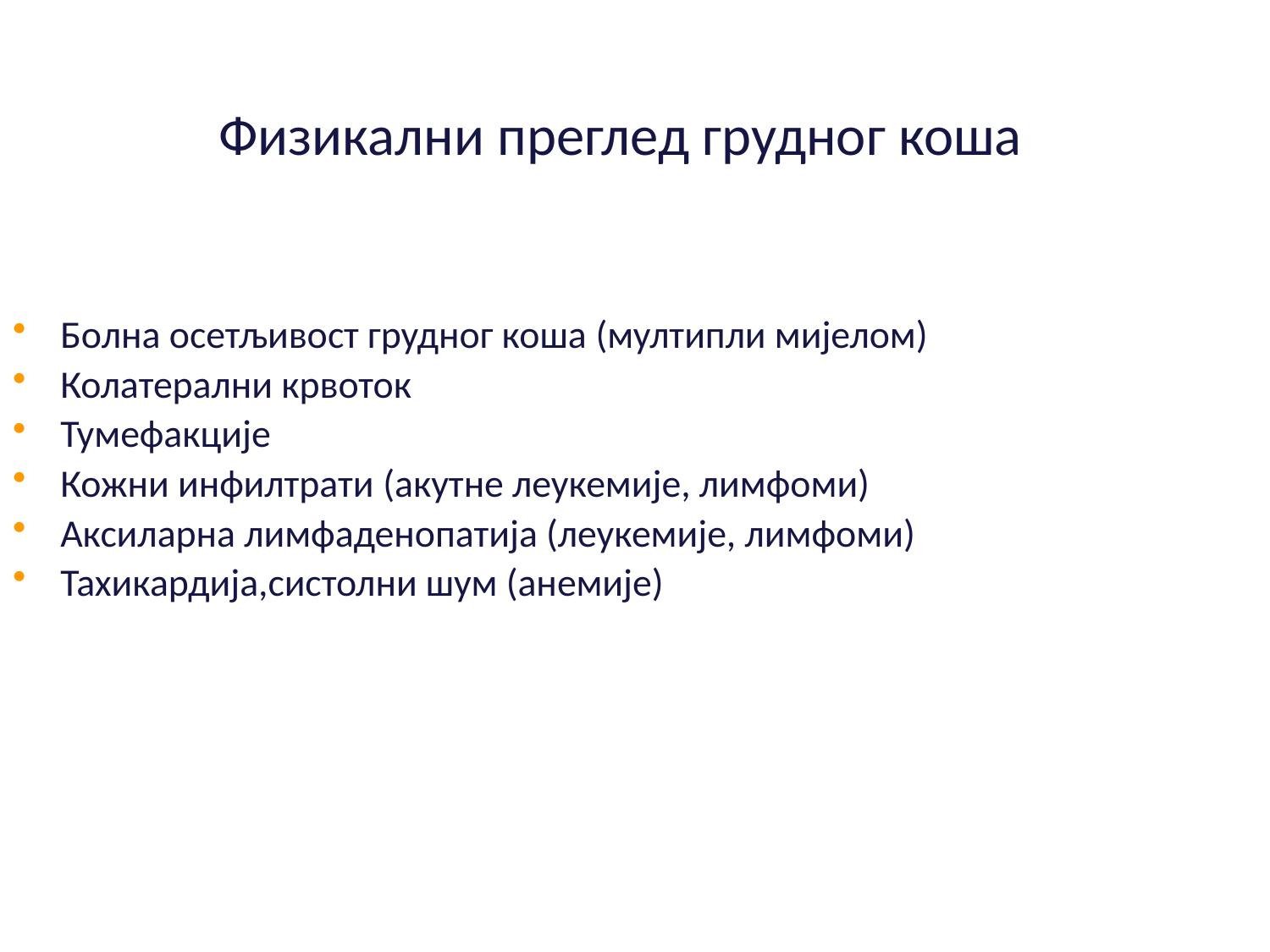

Физикални преглед грудног коша

Бoлна осетљивoст грудног коша (мултипли мијелом)
Колатерални крвоток
Тумефакције
Кожни инфилтрати (акутне леукемије, лимфоми)
Аксиларна лимфаденопатија (леукемије, лимфоми)
Тахикардија,систолни шум (анемије)